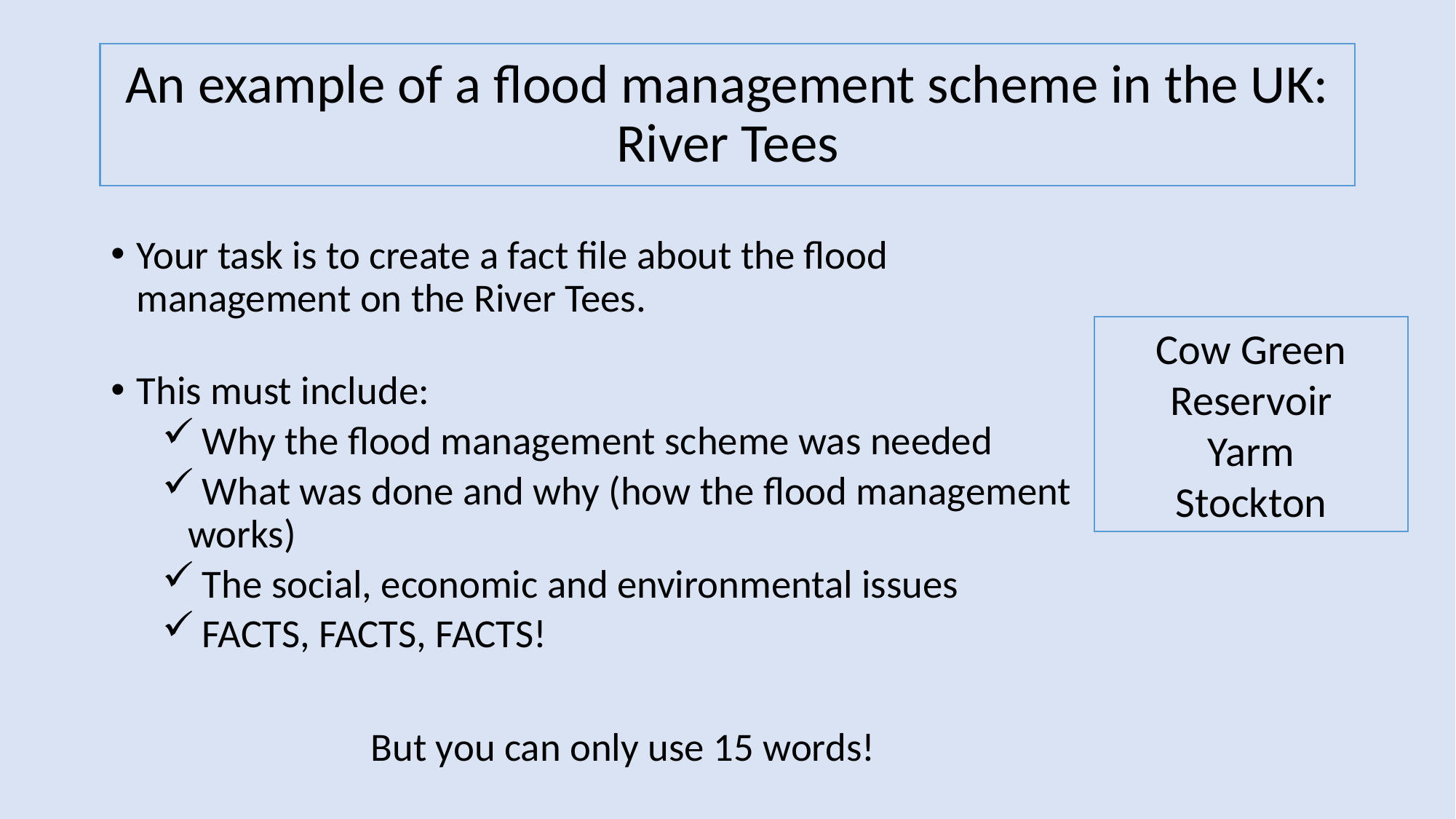

# An example of a flood management scheme in the UK: River Tees
Your task is to create a fact file about the flood management on the River Tees.

This must include:
 Why the flood management scheme was needed
 What was done and why (how the flood management works)
 The social, economic and environmental issues
 FACTS, FACTS, FACTS!

But you can only use 15 words!

Cow Green Reservoir
Yarm
Stockton